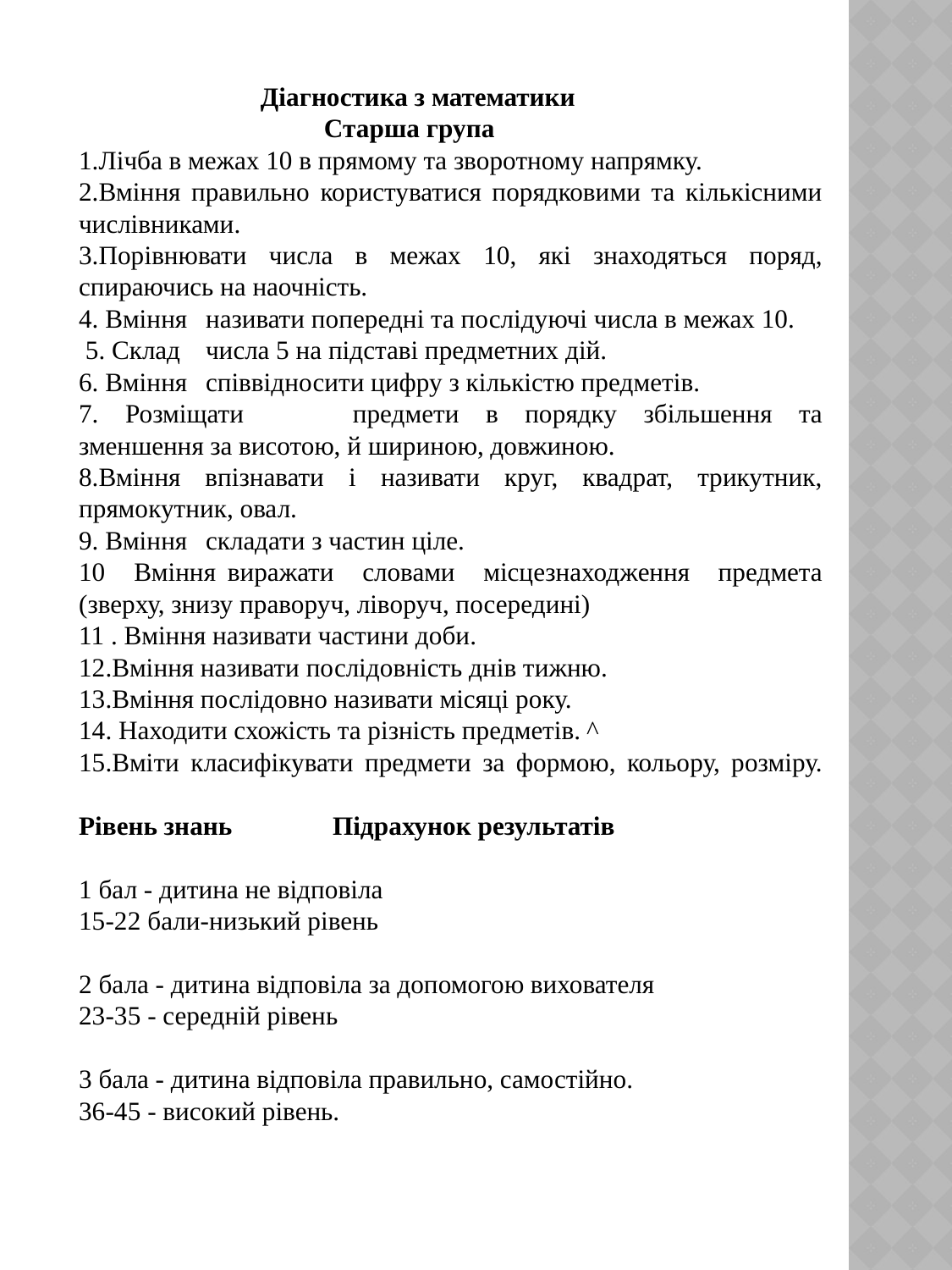

Діагностика з математики
Старша група
1.Лічба в межах 10 в прямому та зворотному напрямку.
2.Вміння правильно користуватися порядковими та кількісними числівниками.
3.Порівнювати числа в межах 10, які знаходяться поряд, спираючись на наочність.
4. Вміння	називати попередні та послідуючі числа в межах 10.
 5. Склад	числа 5 на підставі предметних дій.
6. Вміння	співвідносити цифру з кількістю предметів.
7. Розміщати	предмети в порядку збільшення та зменшення за висотою, й шириною, довжиною.
8.Вміння впізнавати і називати круг, квадрат, трикутник, прямокутник, овал.
9. Вміння	складати з частин ціле.
10 Вміння	виражати словами місцезнаходження предмета (зверху, знизу праворуч, ліворуч, посередині)
11 . Вміння називати частини доби.
12.Вміння називати послідовність днів тижню.
13.Вміння послідовно називати місяці року.
14. Находити схожість та різність предметів.	^
15.Вміти класифікувати предмети за формою, кольору, розміру.
Рівень знань	Підрахунок результатів

1 бал - дитина не відповіла
15-22 бали-низький рівень

2 бала - дитина відповіла за допомогою вихователя
23-35 - середній рівень

3 бала - дитина відповіла правильно, самостійно.
36-45 - високий рівень.